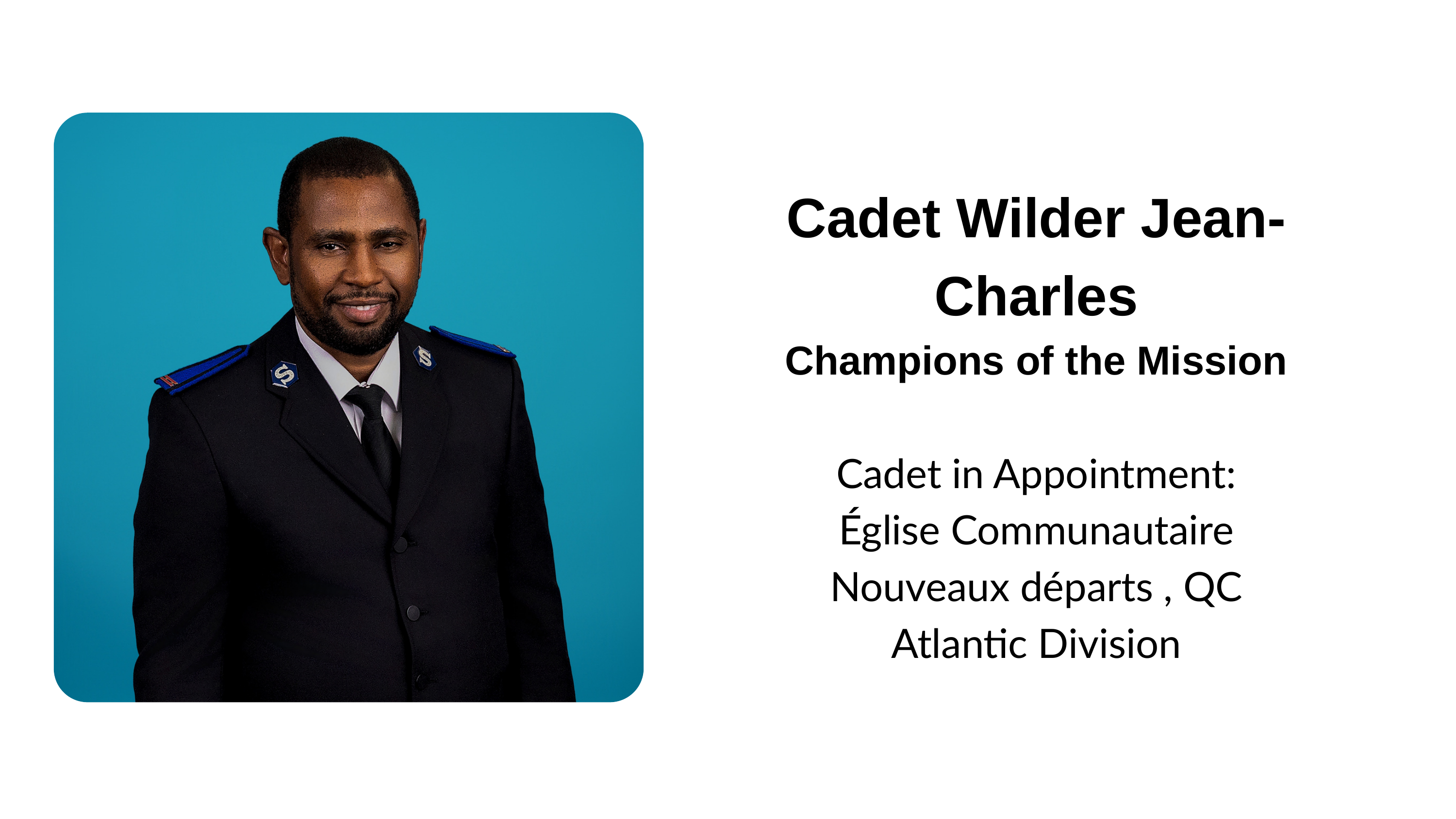

Cadet Wilder Jean-Charles
Champions of the Mission

Cadet in Appointment:
Église Communautaire
Nouveaux départs , QC
Atlantic Division